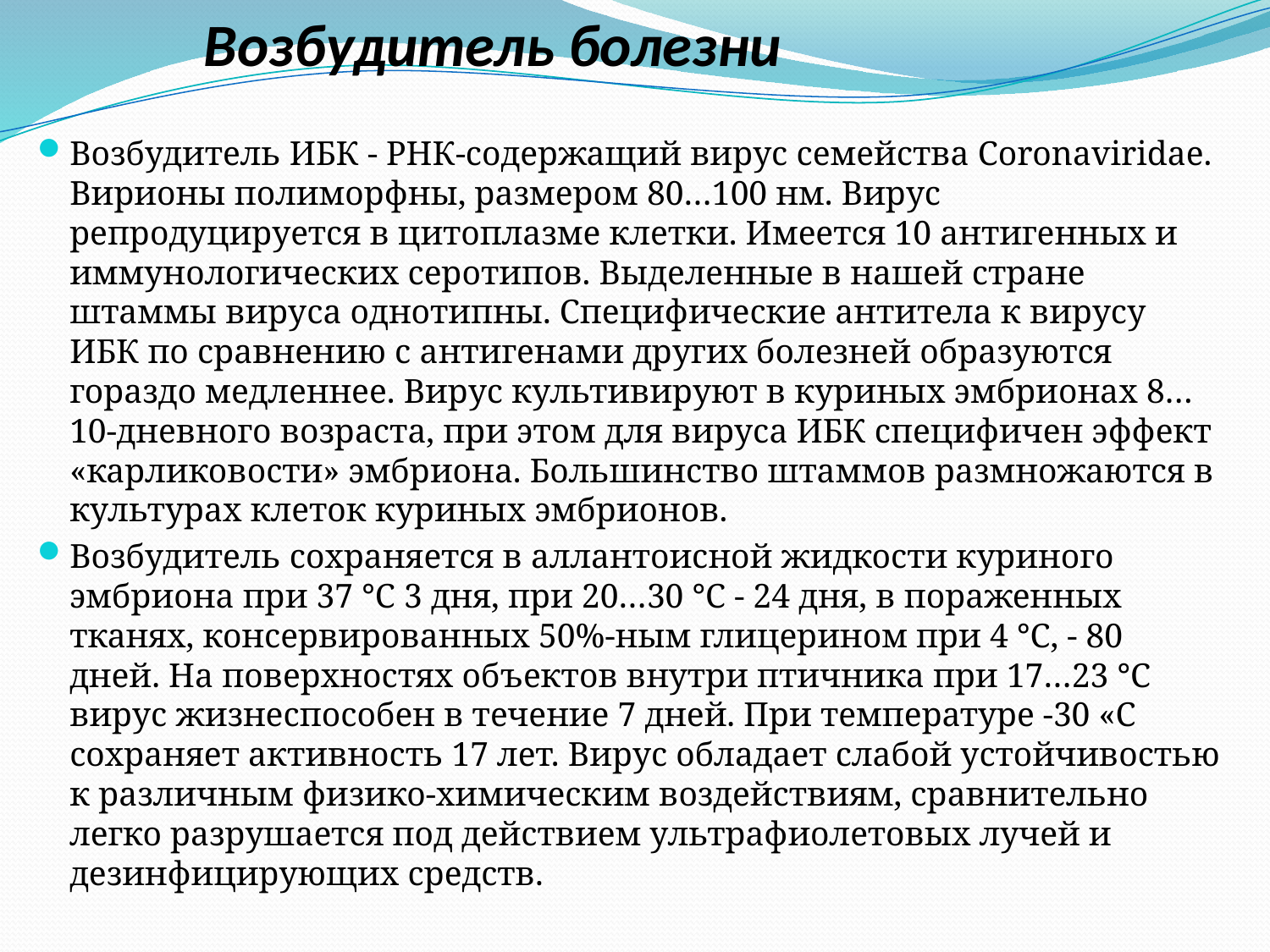

# Возбудитель болезни
Возбудитель ИБК - РНК-содержащий вирус семейства Coronaviridae. Вирионы полиморфны, размером 80…100 нм. Вирус репродуцируется в цитоплазме клетки. Имеется 10 антигенных и иммунологических серотипов. Выделенные в нашей стране штаммы вируса однотипны. Специфические антитела к вирусу ИБК по сравнению с антигенами других болезней образуются гораздо медленнее. Вирус культивируют в куриных эмбрионах 8… 10-дневного возраста, при этом для вируса ИБК специфичен эффект «карликовости» эмбриона. Большинство штаммов размножаются в культурах клеток куриных эмбрионов.
Возбудитель сохраняется в аллантоисной жидкости куриного эмбриона при 37 °С 3 дня, при 20…30 °С - 24 дня, в пораженных тканях, консервированных 50%-ным глицерином при 4 °С, - 80 дней. На поверхностях объектов внутри птичника при 17…23 °С вирус жизнеспособен в течение 7 дней. При температуре -30 «С сохраняет активность 17 лет. Вирус обладает слабой устойчивостью к различным физико-химическим воздействиям, сравнительно легко разрушается под действием ультрафиолетовых лучей и дезинфицирующих средств.